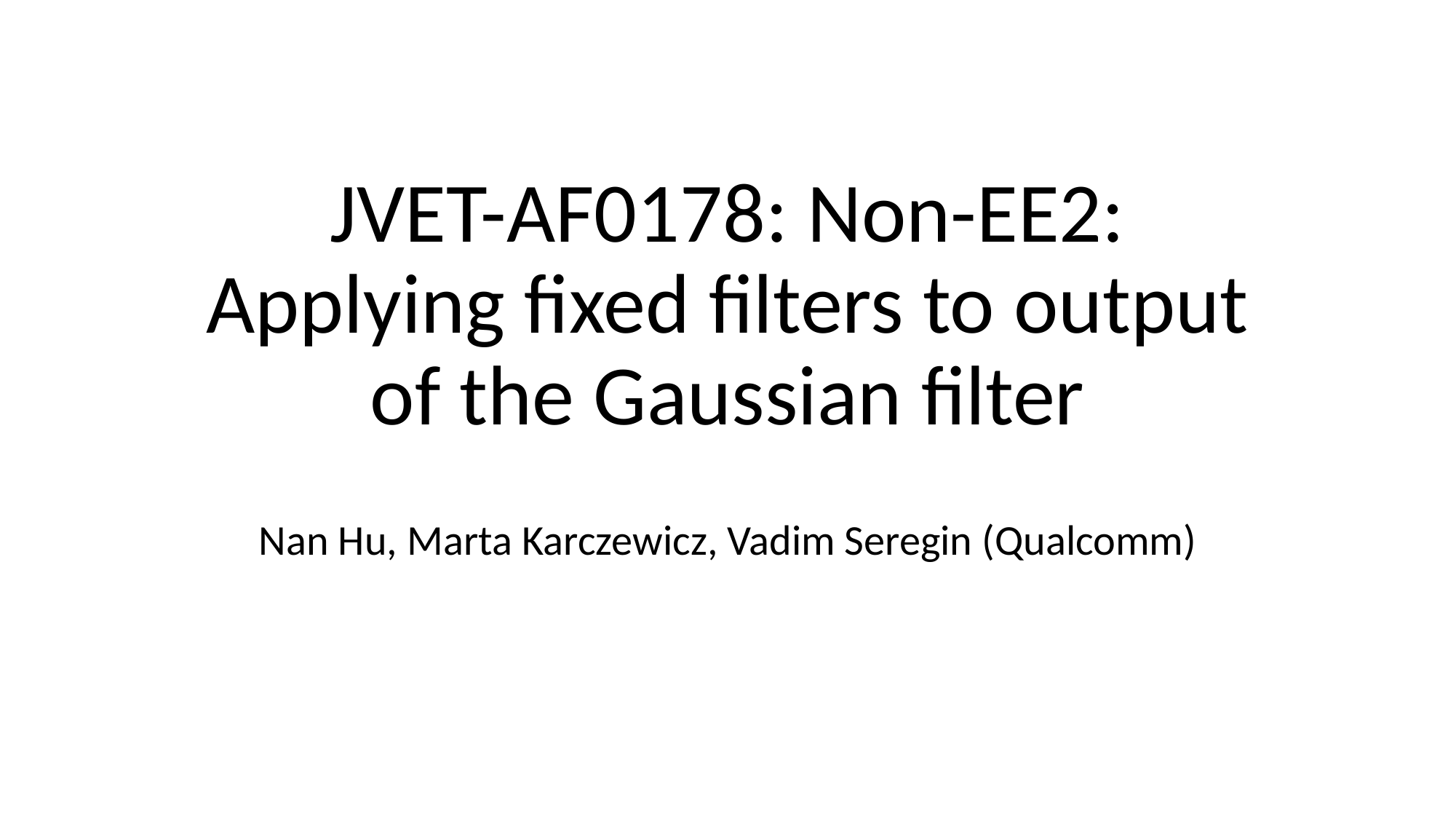

# JVET-AF0178: Non-EE2: Applying fixed filters to output of the Gaussian filter
Nan Hu, Marta Karczewicz, Vadim Seregin (Qualcomm)